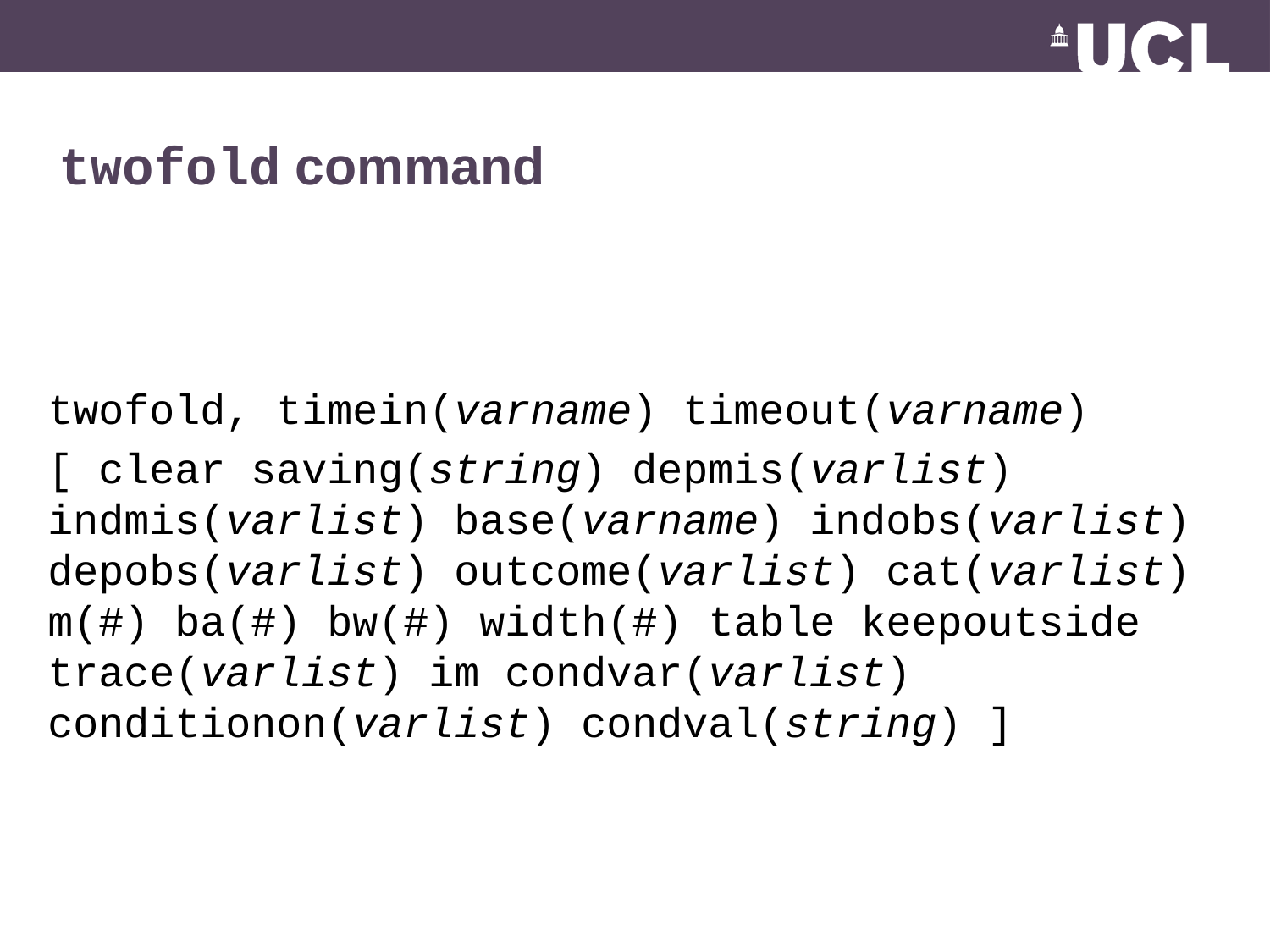

# twofold command
twofold, timein(varname) timeout(varname)
[ clear saving(string) depmis(varlist) indmis(varlist) base(varname) indobs(varlist) depobs(varlist) outcome(varlist) cat(varlist) m(#) ba(#) bw(#) width(#) table keepoutside trace(varlist) im condvar(varlist) conditionon(varlist) condval(string) ]